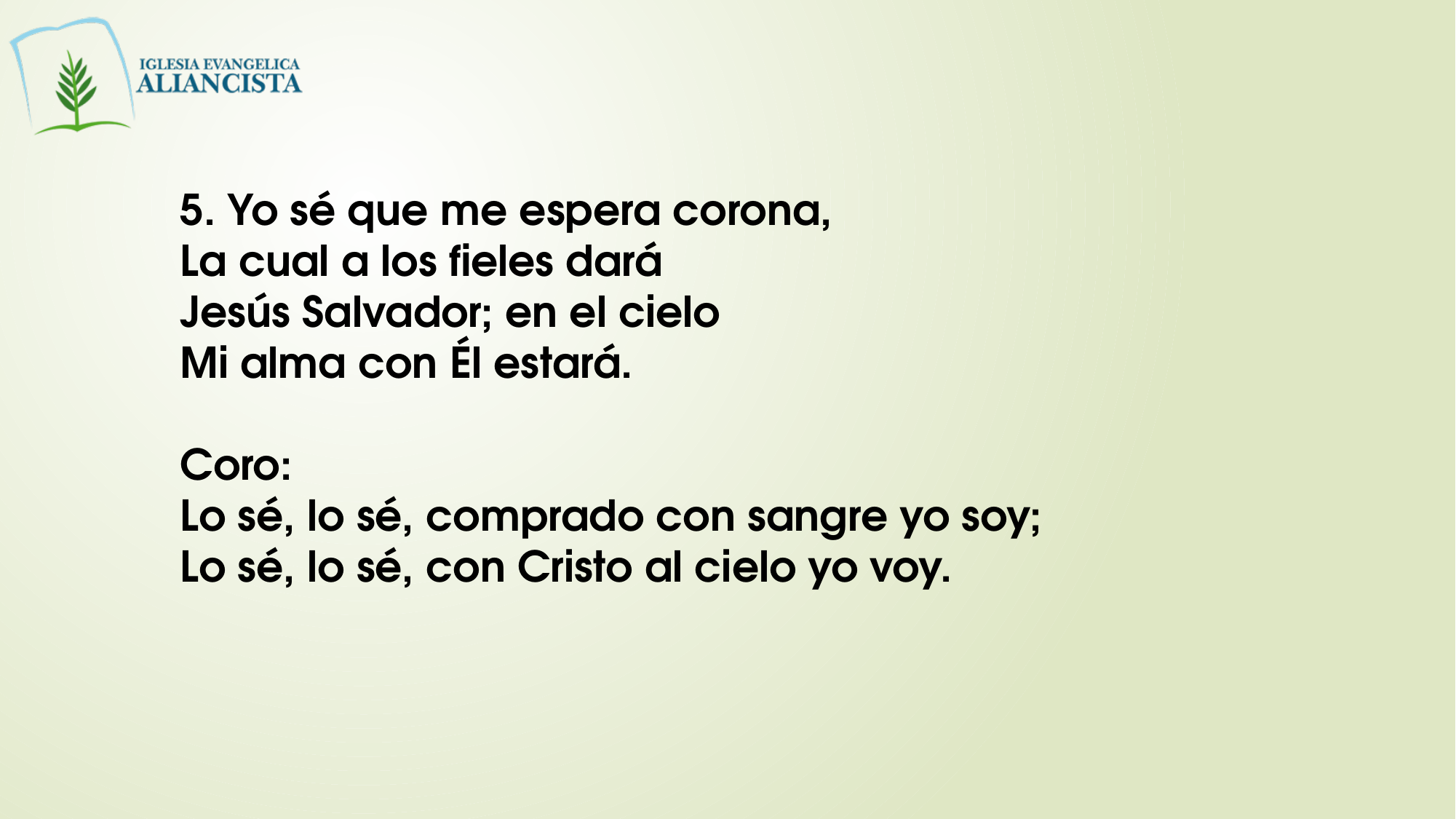

5. Yo sé que me espera corona,
La cual a los fieles dará
Jesús Salvador; en el cielo
Mi alma con Él estará.

Coro:
Lo sé, lo sé, comprado con sangre yo soy;
Lo sé, lo sé, con Cristo al cielo yo voy.